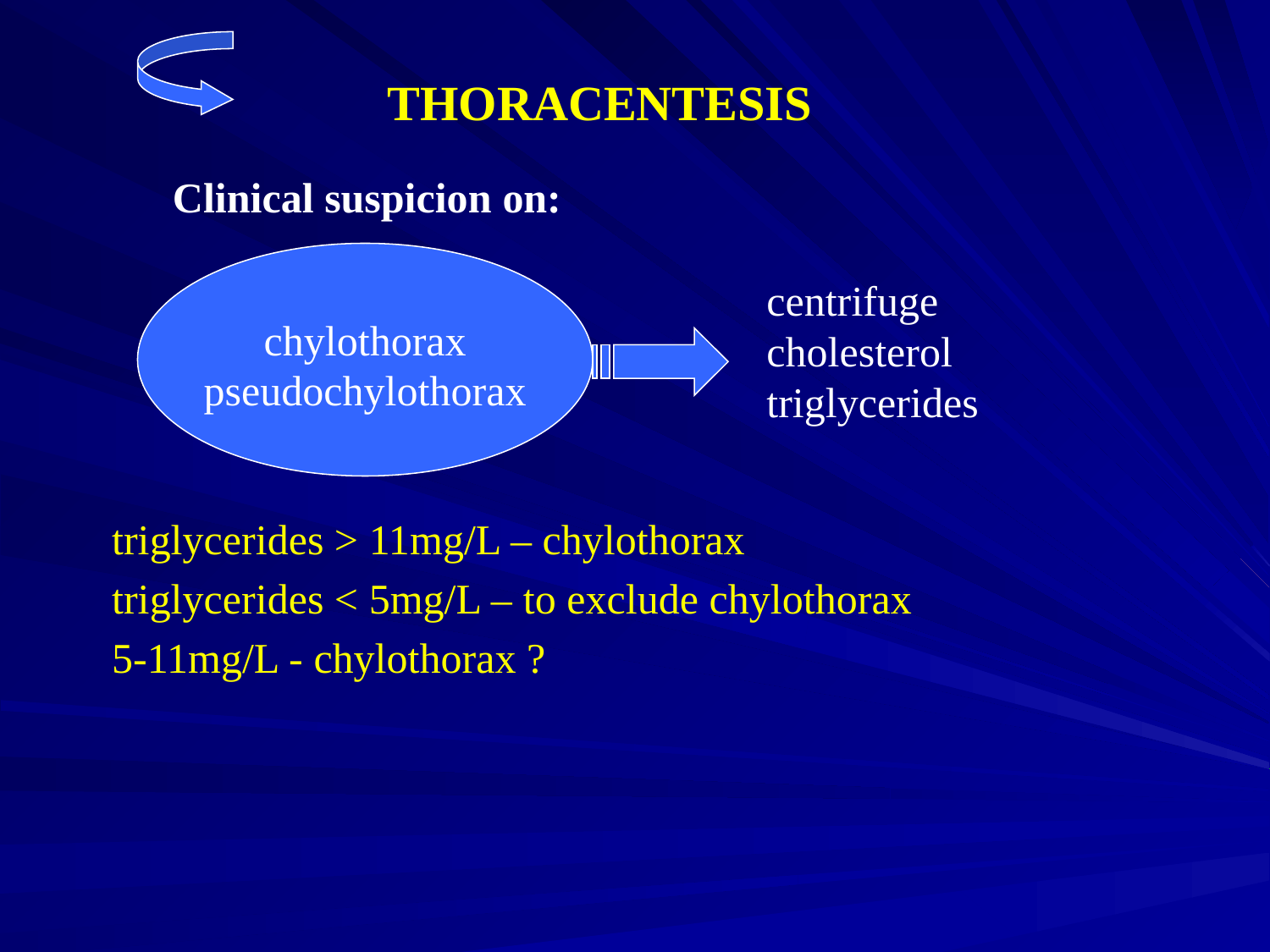

# THORACENTESIS

Clinical suspicion on:

chylothorax
pseudochylothorax

centrifuge
cholesterol
triglycerides

triglycerides > 11mg/L – chylothorax
triglycerides < 5mg/L – to exclude chylothorax
5-11mg/L - chylothorax ?